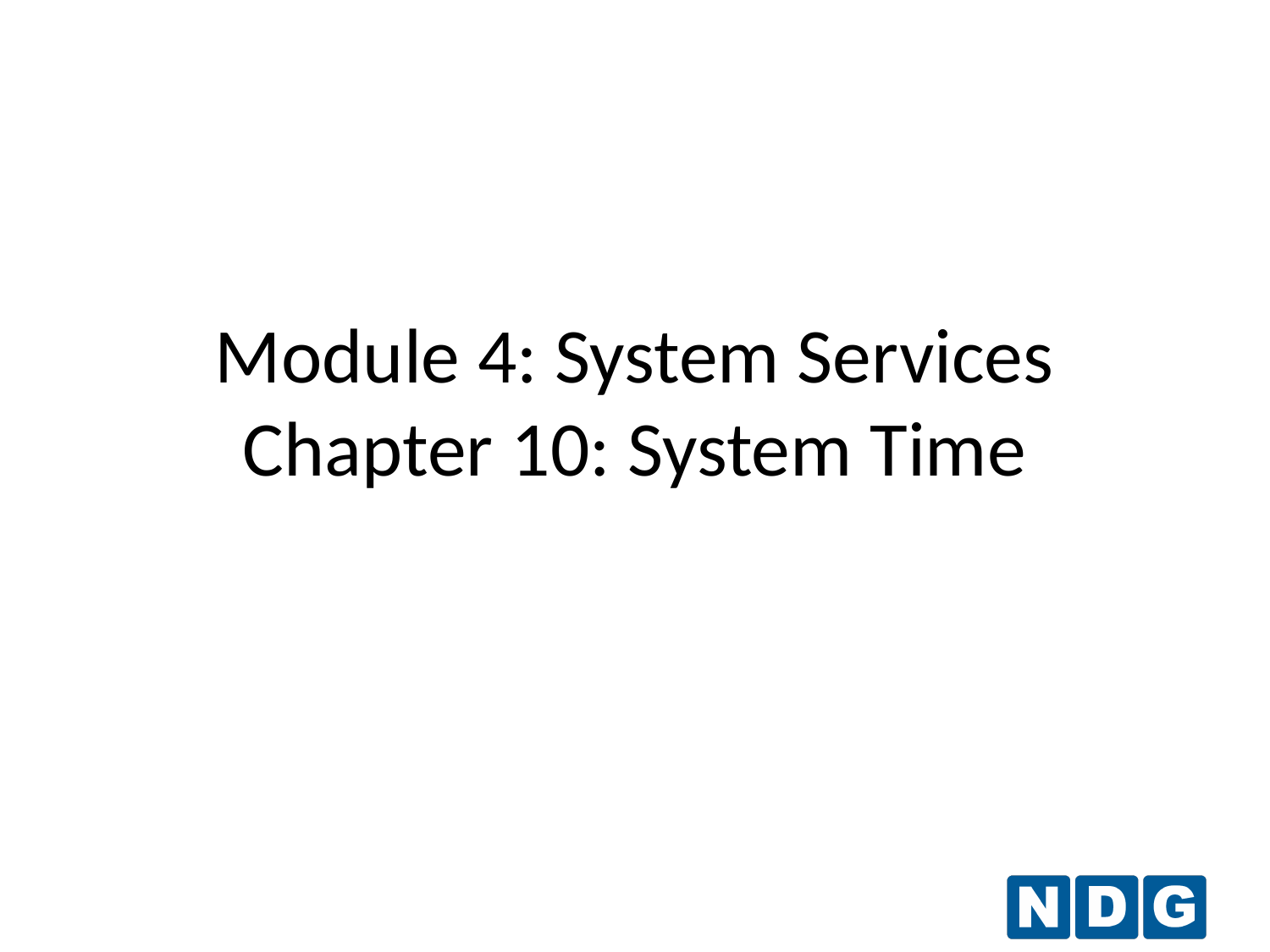

# Module 4: System Services Chapter 10: System Time